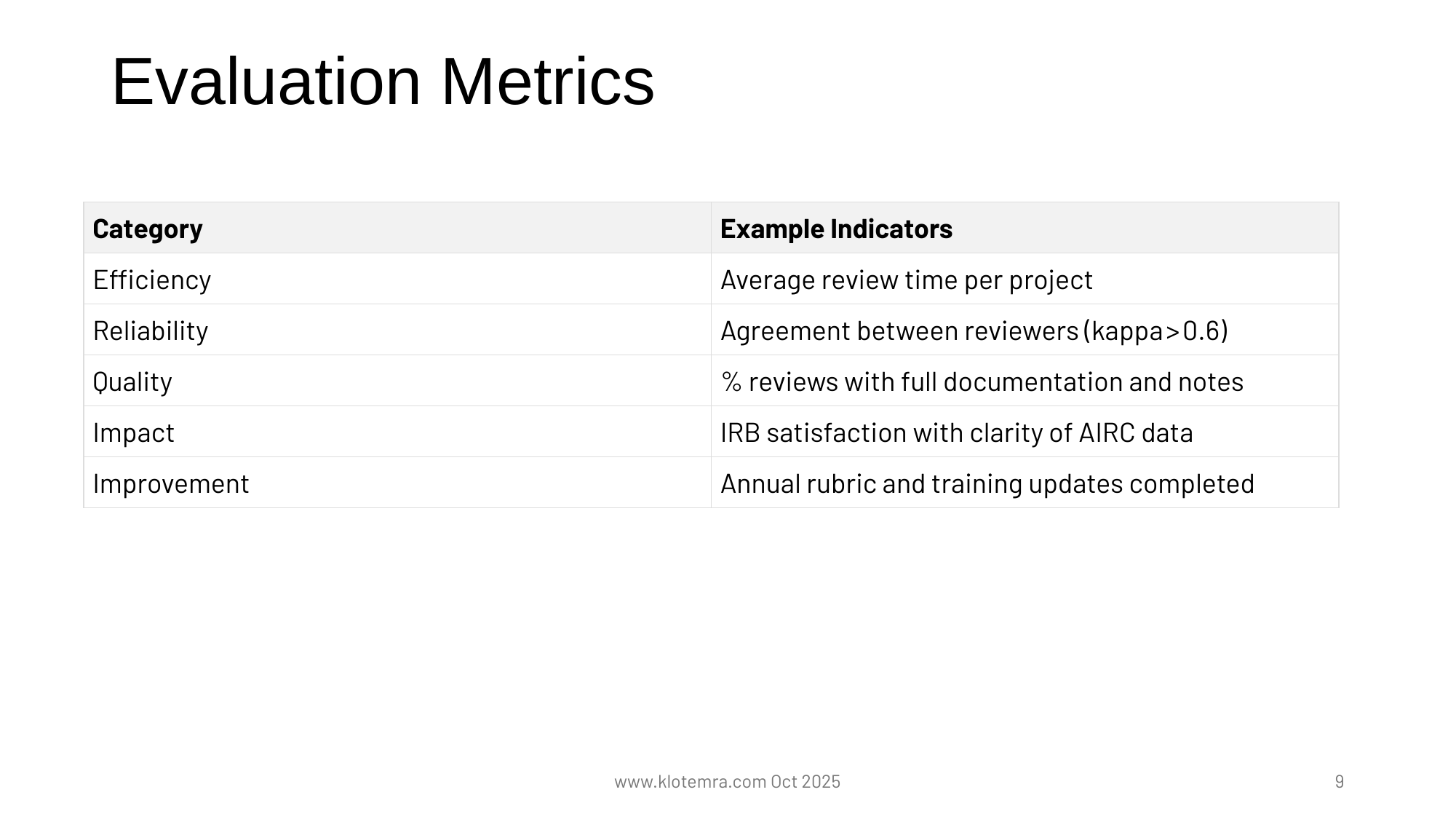

# Evaluation Metrics
| Category | Example Indicators |
| --- | --- |
| Efficiency | Average review time per project |
| Reliability | Agreement between reviewers (kappa > 0.6) |
| Quality | % reviews with full documentation and notes |
| Impact | IRB satisfaction with clarity of AIRC data |
| Improvement | Annual rubric and training updates completed |
www.klotemra.com Oct 2025
9